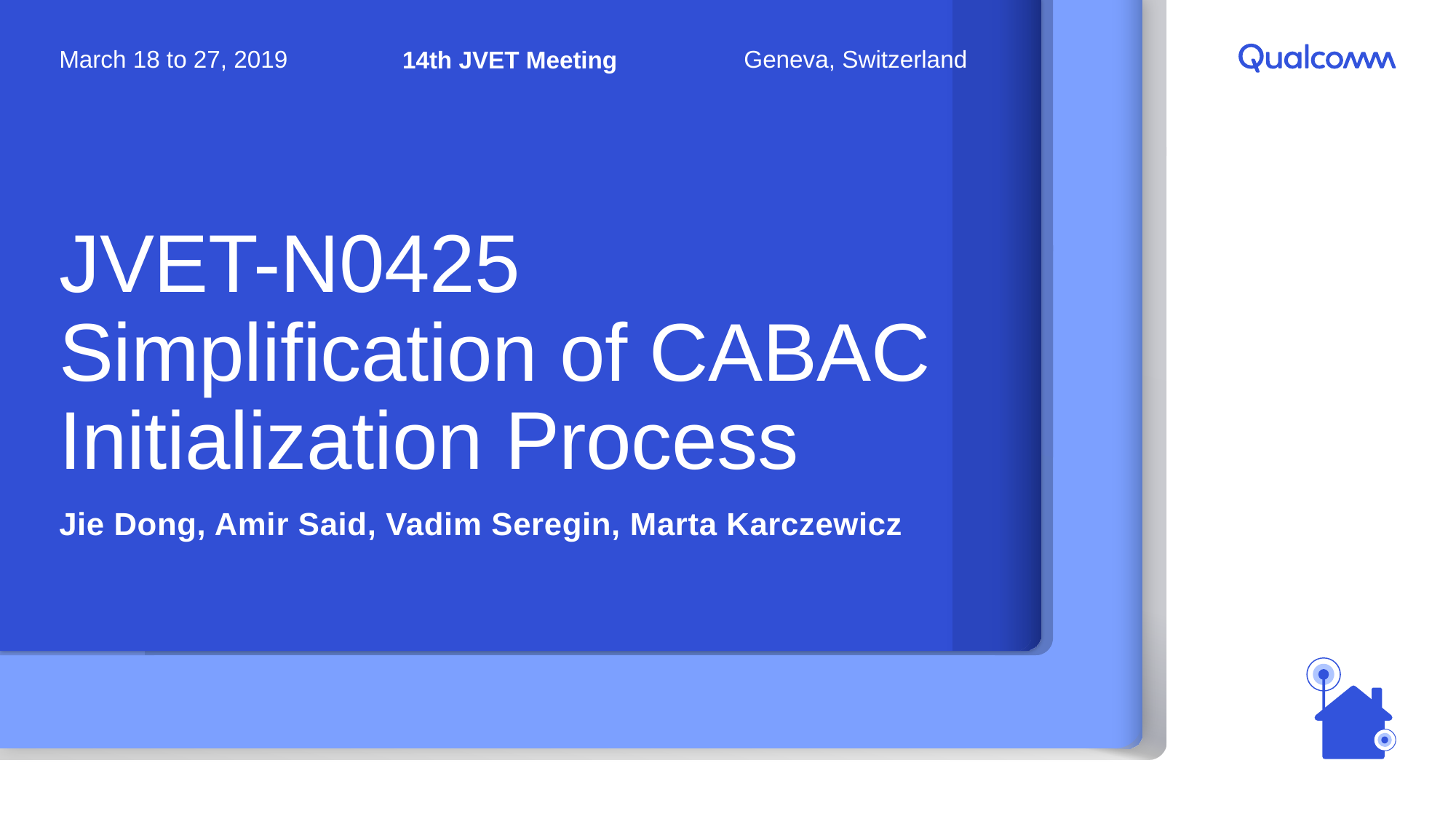

Geneva, Switzerland
March 18 to 27, 2019
14th JVET Meeting
# JVET-N0425 Simplification of CABAC Initialization Process
Jie Dong, Amir Said, Vadim Seregin, Marta Karczewicz